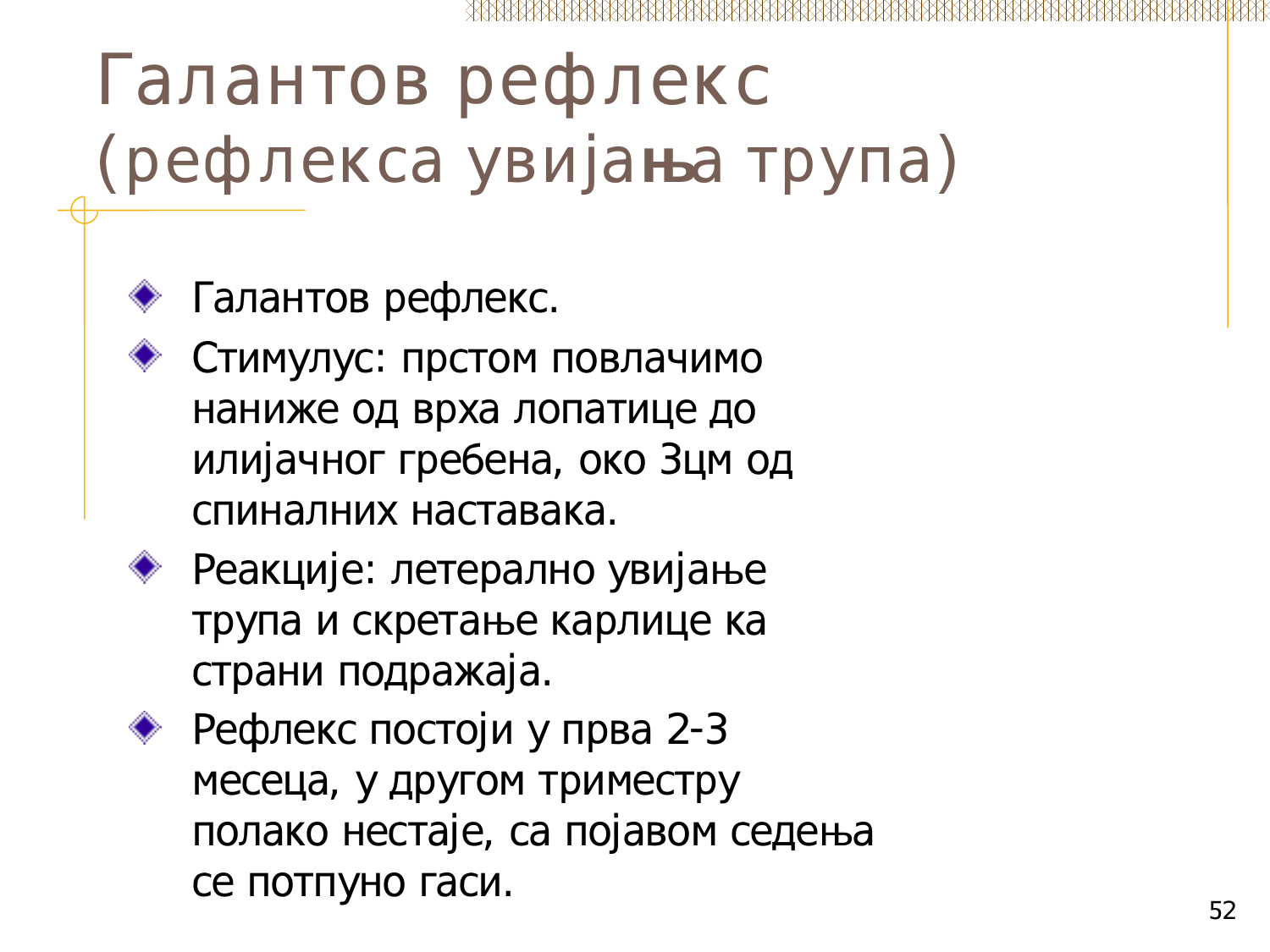

# Галантов рефлекс (рефлекса увијања трупа)
Галантов рефлекс.
Стимулус: прстом повлачимо наниже од врха лопатице до илијачног гребена, око 3цм од спиналних наставака.
Реакције: летерално увијање трупа и скретање карлице ка страни подражаја.
Рефлекс постоји у прва 2-3 месеца, у другом триместру полако нестаје, са појавом седења се потпуно гаси.
52